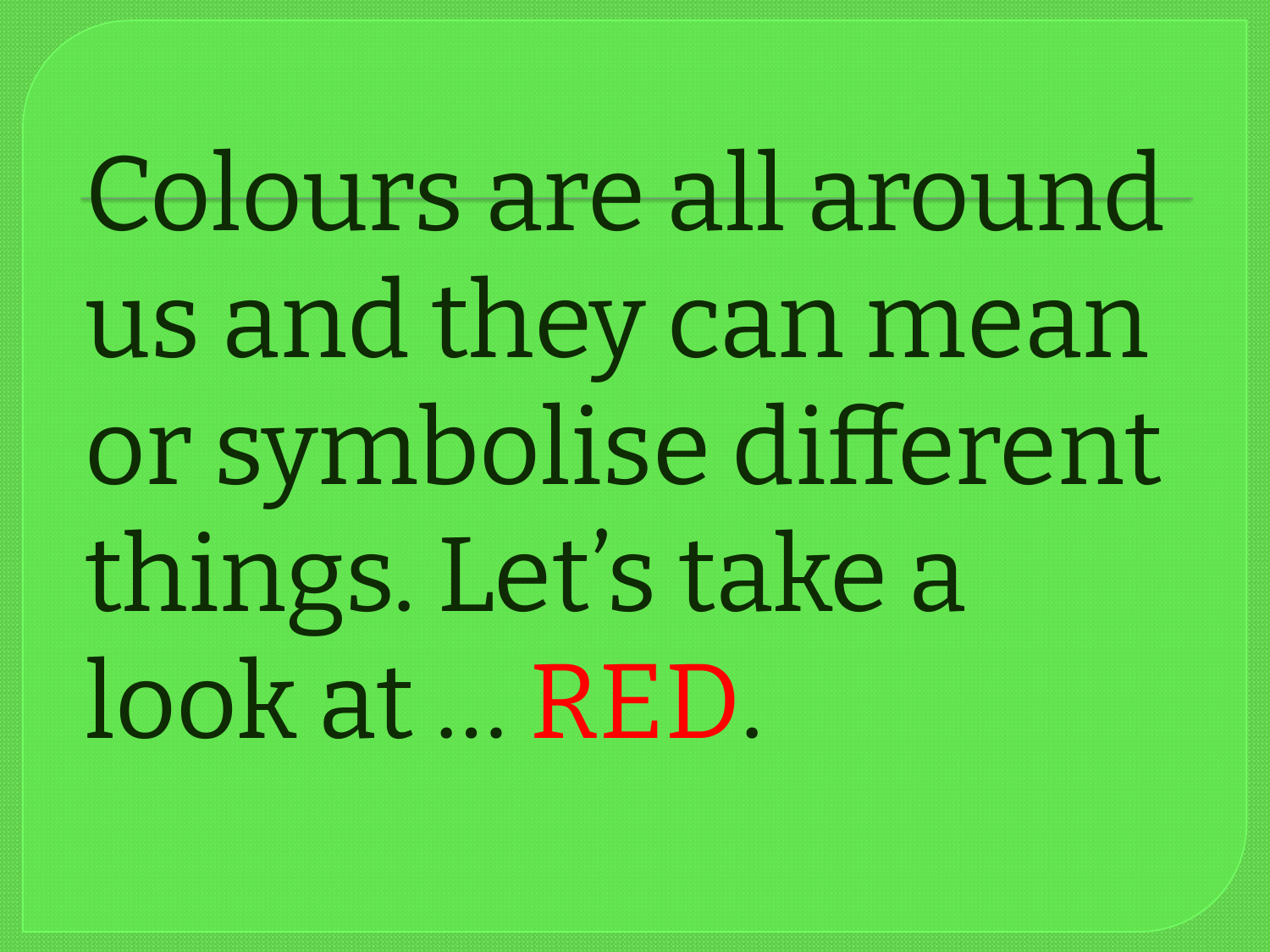

# Colours are all around us and they can mean or symbolise different things. Let’s take a look at … RED.